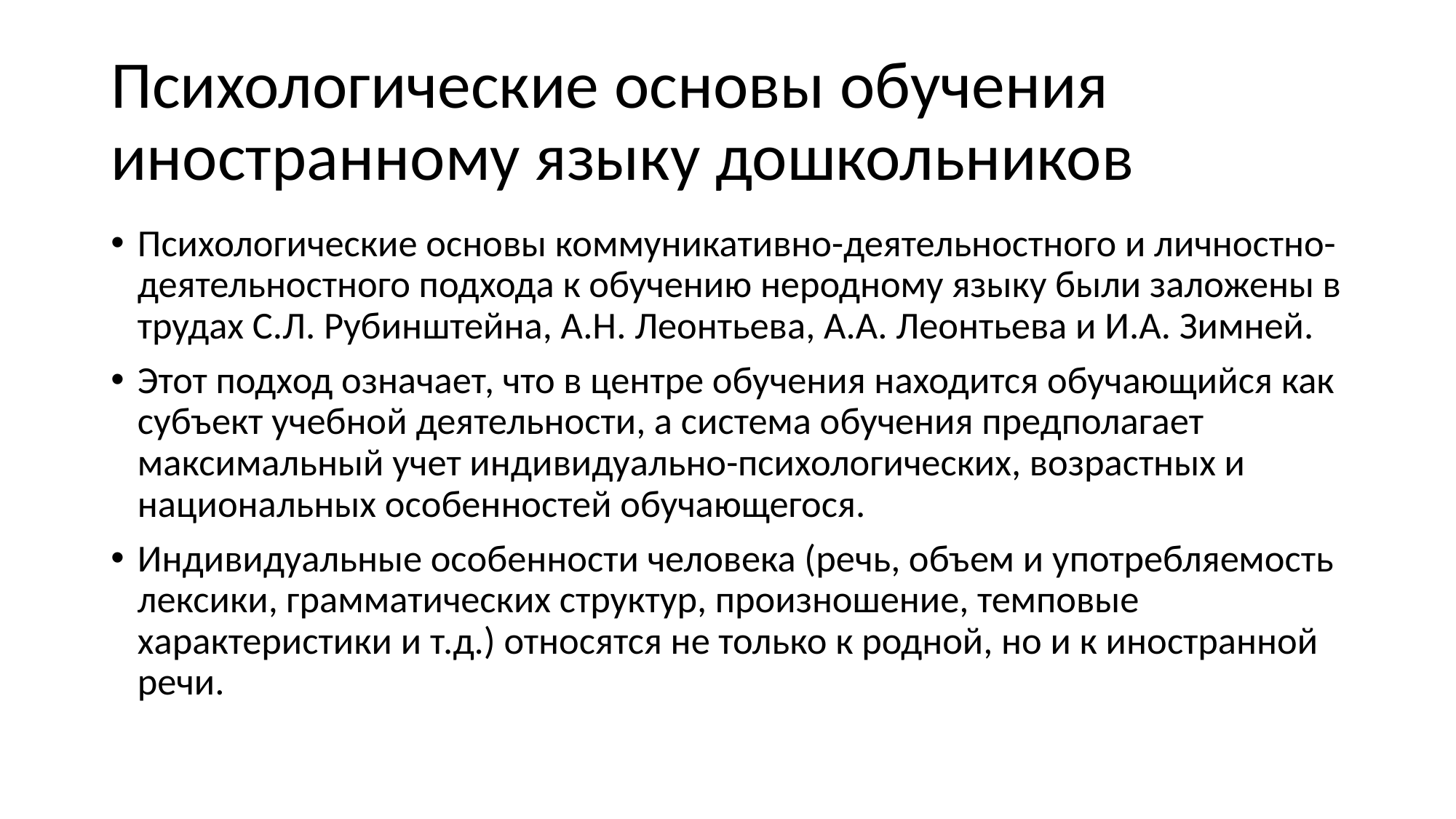

# Психологические основы обучения иностранному языку дошкольников
Психологические основы коммуникативно-деятельностного и личностно-деятельностного подхода к обучению неродному языку были заложены в трудах С.Л. Рубинштейна, А.Н. Леонтьева, А.А. Леонтьева и И.А. Зимней.
Этот подход означает, что в центре обучения находится обучающийся как субъект учебной деятельности, а система обучения предполагает максимальный учет индивидуально-психологических, возрастных и национальных особенностей обучающегося.
Индивидуальные особенности человека (речь, объем и употребляемость лексики, грамматических структур, произношение, темповые характеристики и т.д.) относятся не только к родной, но и к иностранной речи.